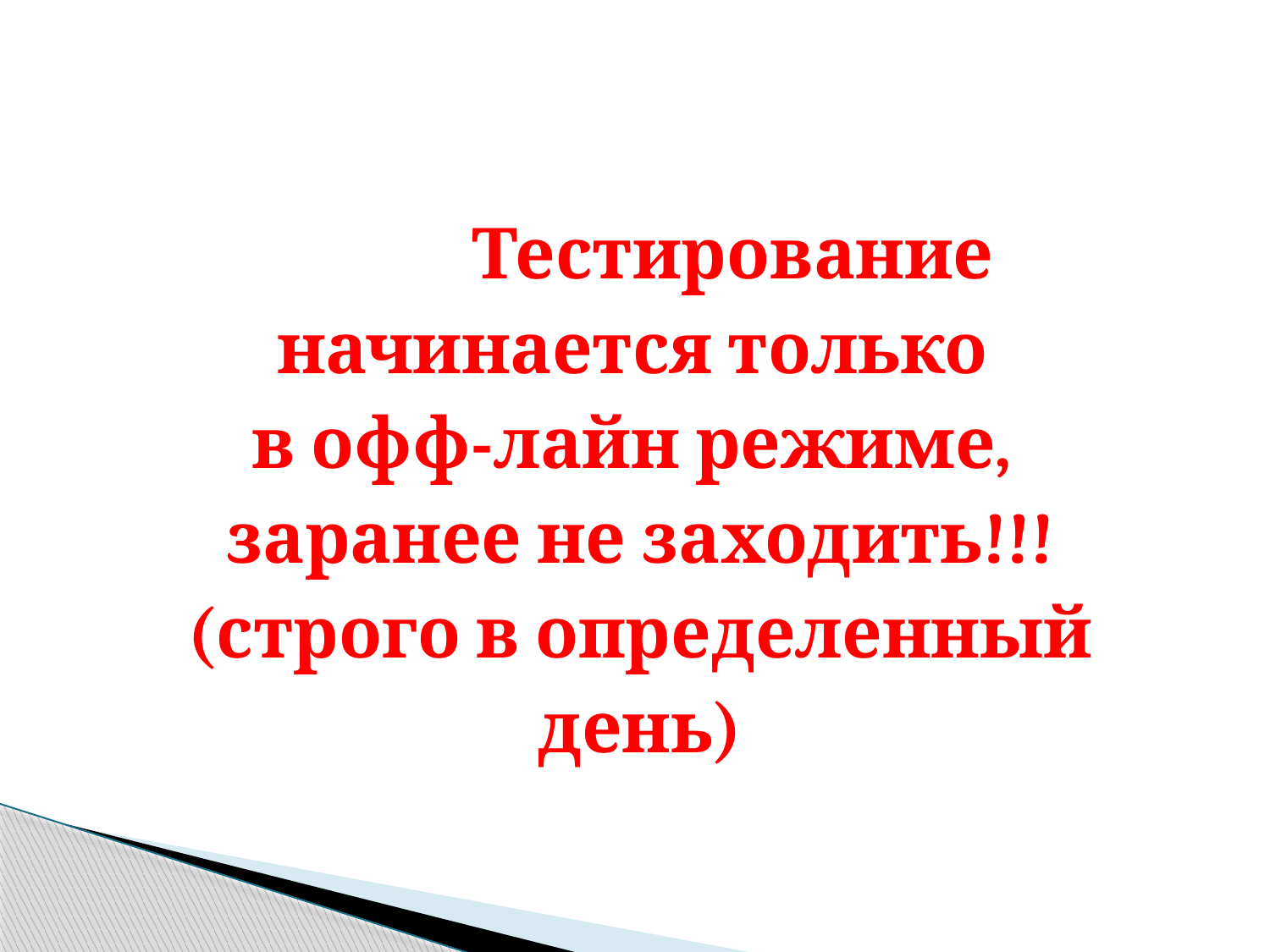

| Тестирование начинается только в офф-лайн режиме, заранее не заходить!!! (строго в определенный день) |
| --- |